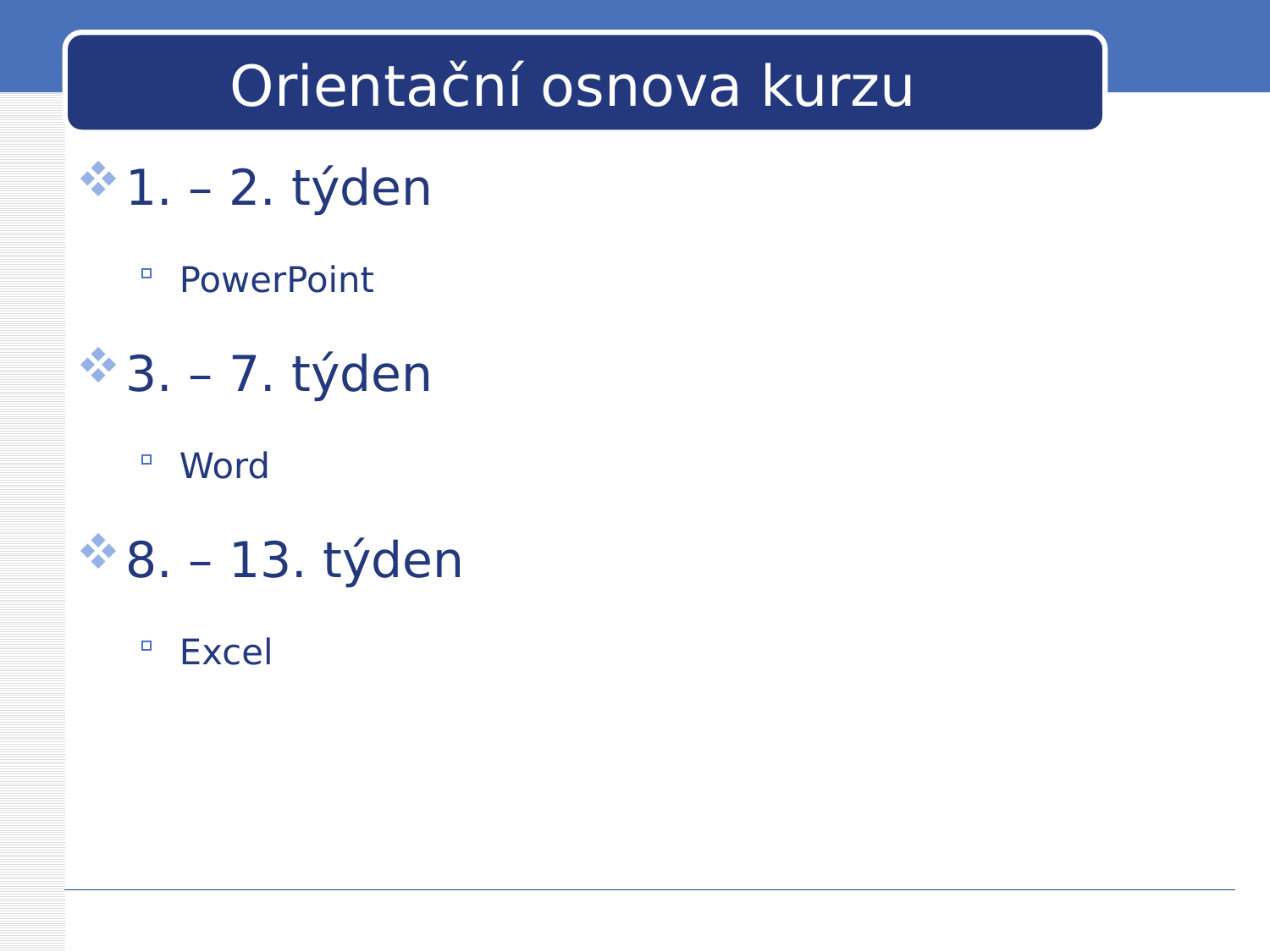

# Orientační osnova kurzu
1. – 2. týden
PowerPoint
3. – 7. týden
Word
8. – 13. týden
Excel